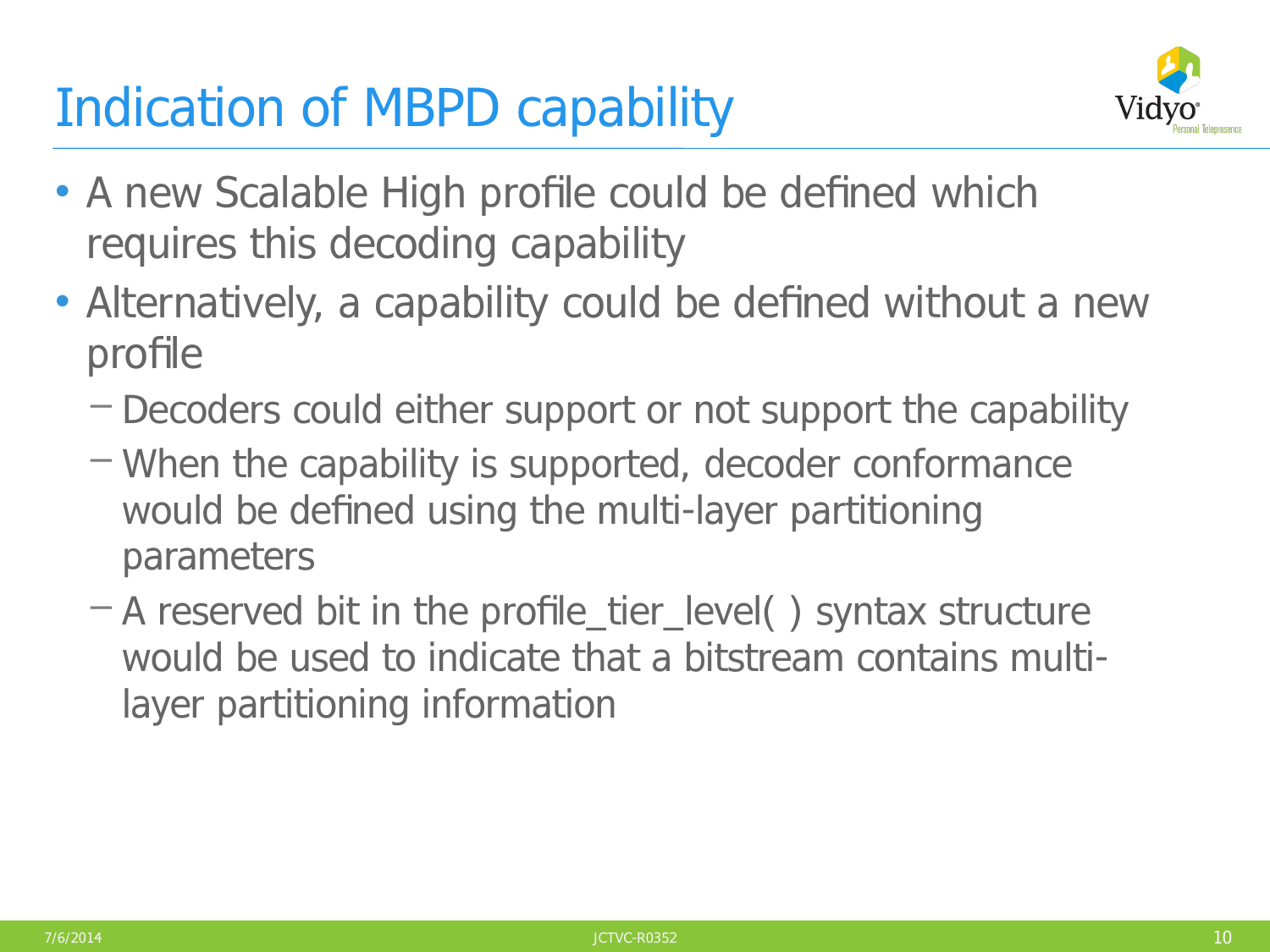

# Indication of MBPD capability
A new Scalable High profile could be defined which requires this decoding capability
Alternatively, a capability could be defined without a new profile
Decoders could either support or not support the capability
When the capability is supported, decoder conformance would be defined using the multi-layer partitioning parameters
A reserved bit in the profile_tier_level( ) syntax structure would be used to indicate that a bitstream contains multi-layer partitioning information